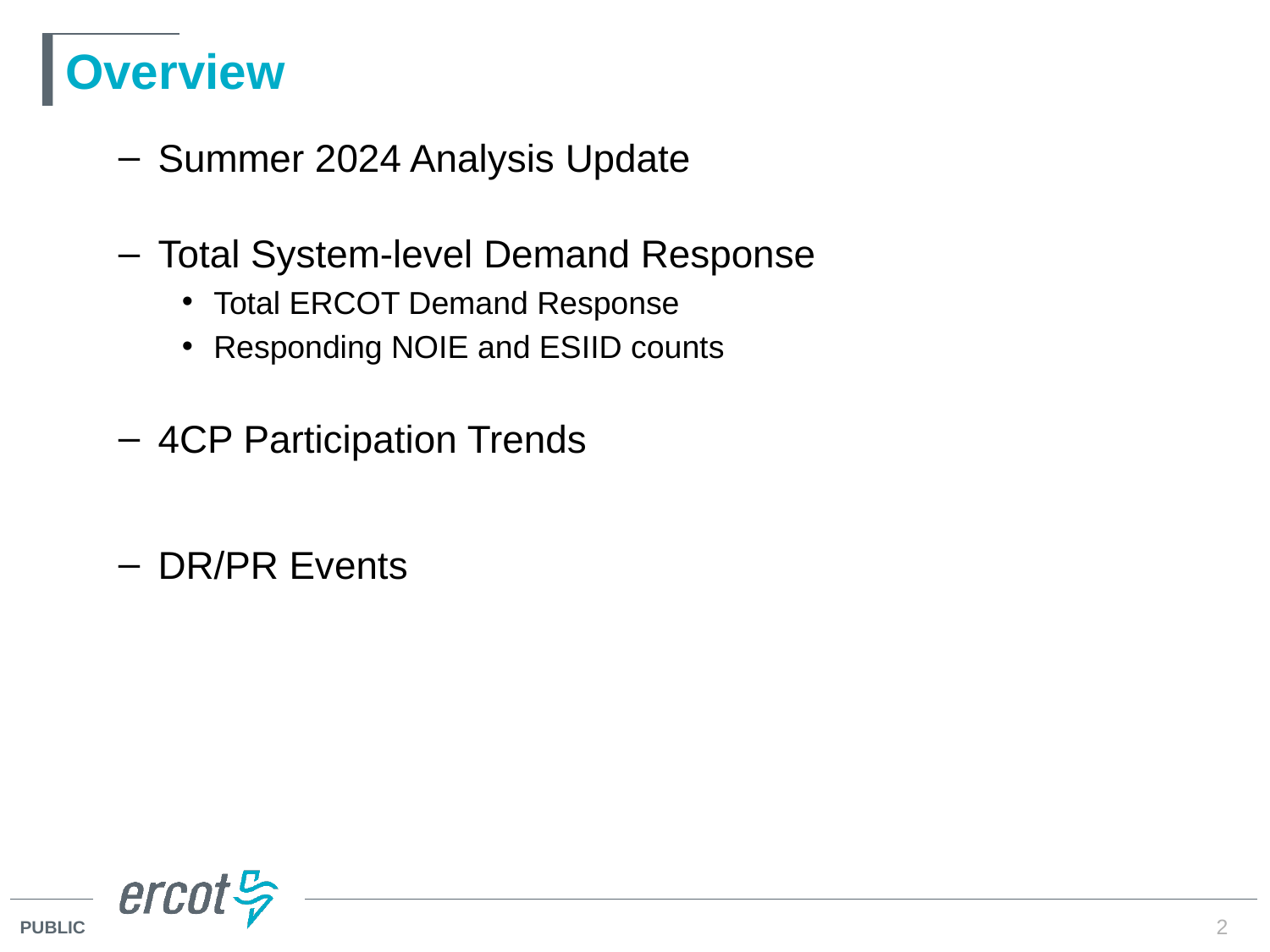

# Overview
Summer 2024 Analysis Update

Total System-level Demand Response
Total ERCOT Demand Response
Responding NOIE and ESIID counts

4CP Participation Trends

DR/PR Events
2